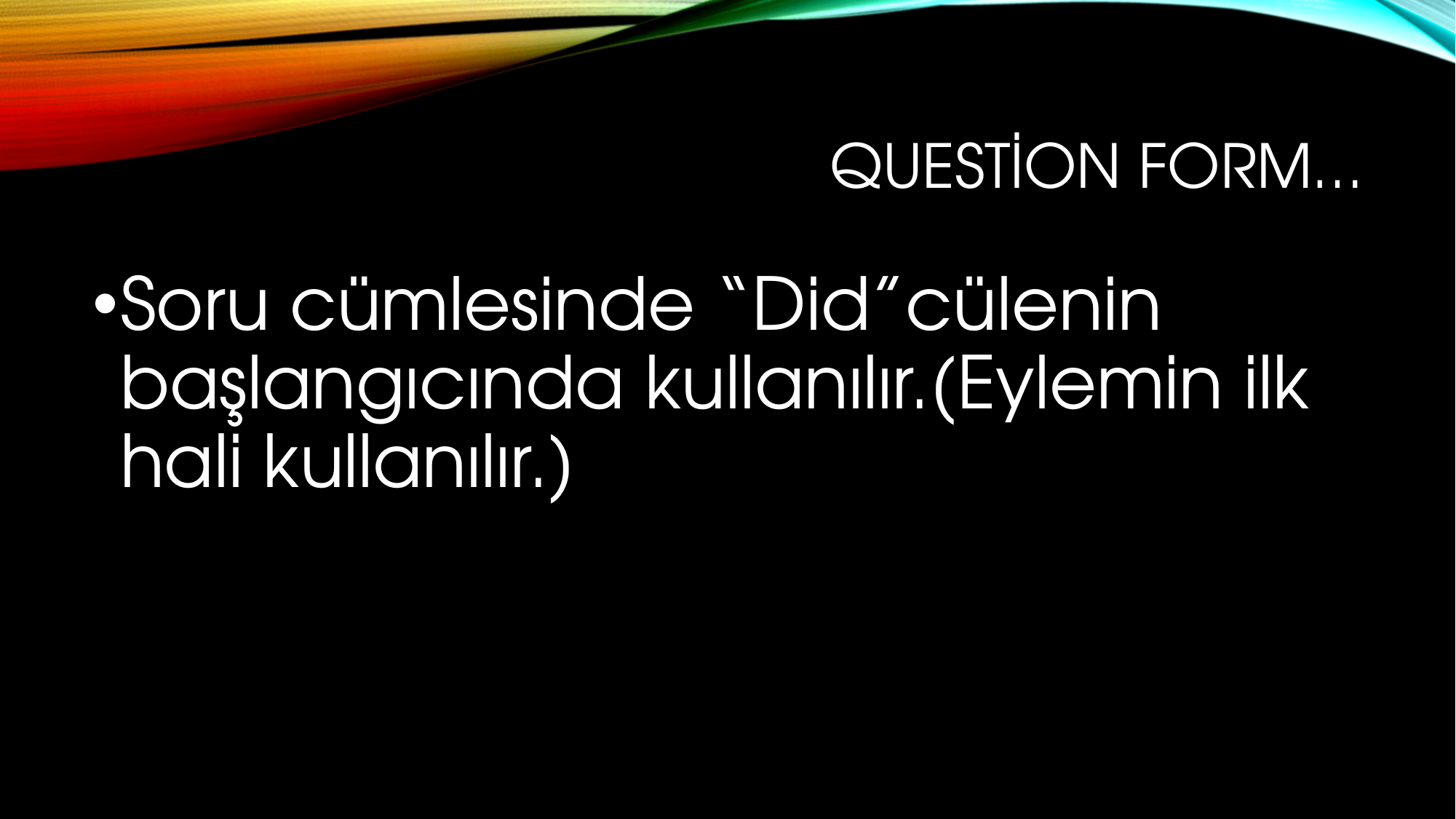

# Question form…
Soru cümlesinde “Did”cülenin başlangıcında kullanılır.(Eylemin ilk hali kullanılır.)